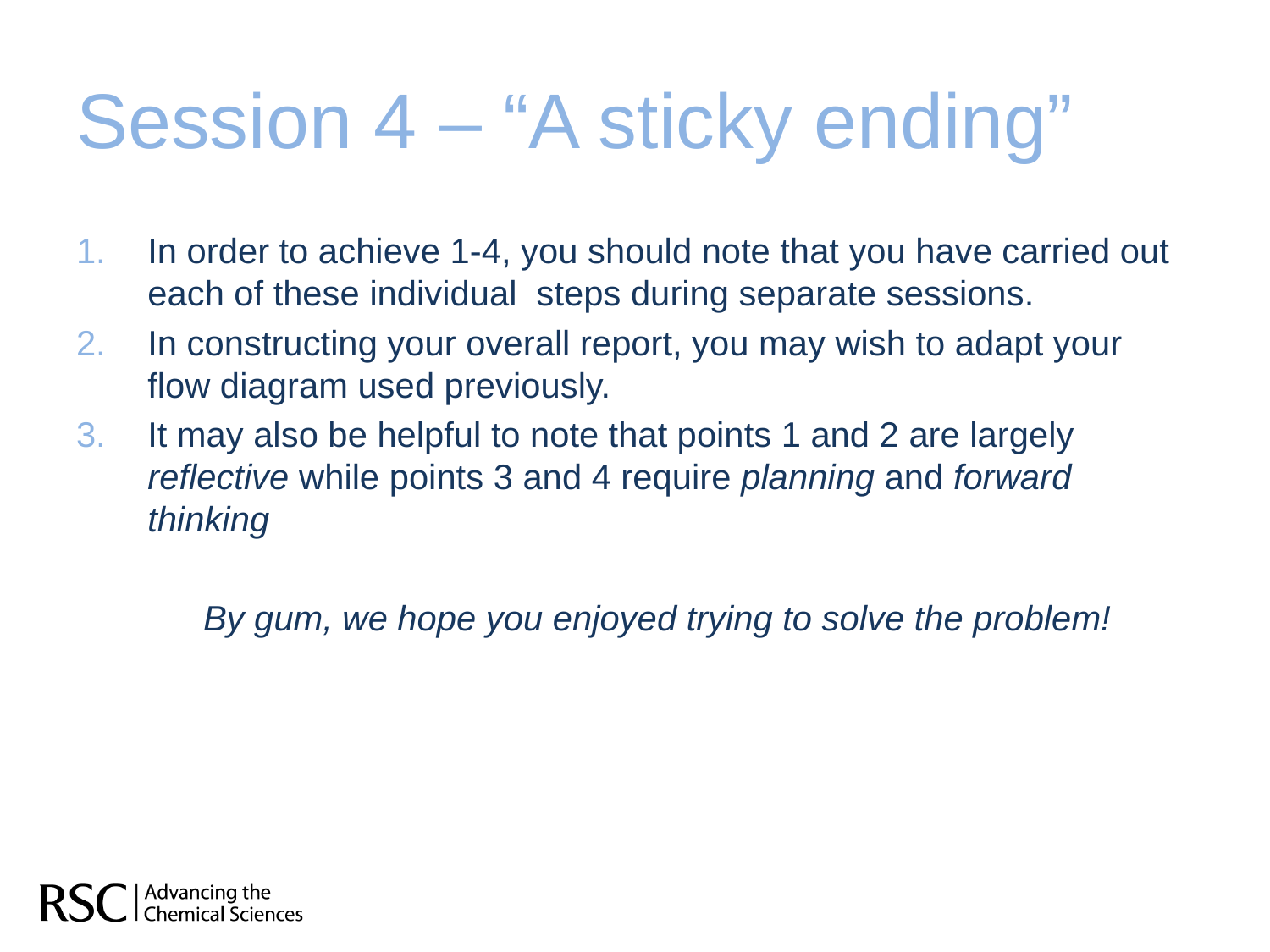

# Session 4 – “A sticky ending”
In order to achieve 1-4, you should note that you have carried out each of these individual  steps during separate sessions.
In constructing your overall report, you may wish to adapt your flow diagram used previously.
It may also be helpful to note that points 1 and 2 are largely reflective while points 3 and 4 require planning and forward thinking

	By gum, we hope you enjoyed trying to solve the problem!